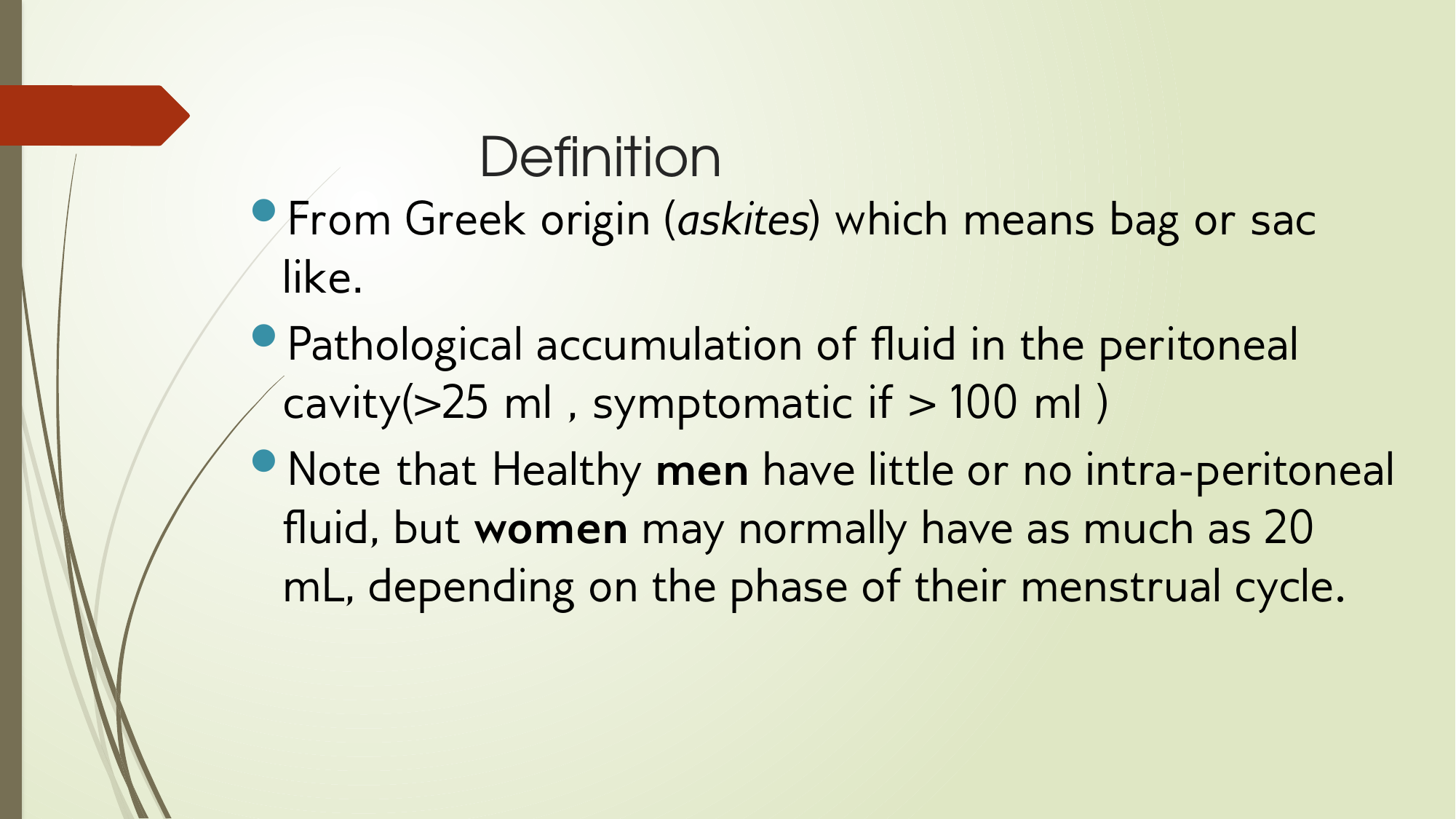

# Definition
From Greek origin (askites) which means bag or sac like.
Pathological accumulation of fluid in the peritoneal cavity(>25 ml , symptomatic if > 100 ml )
Note that Healthy men have little or no intra-peritoneal fluid, but women may normally have as much as 20 mL, depending on the phase of their menstrual cycle.